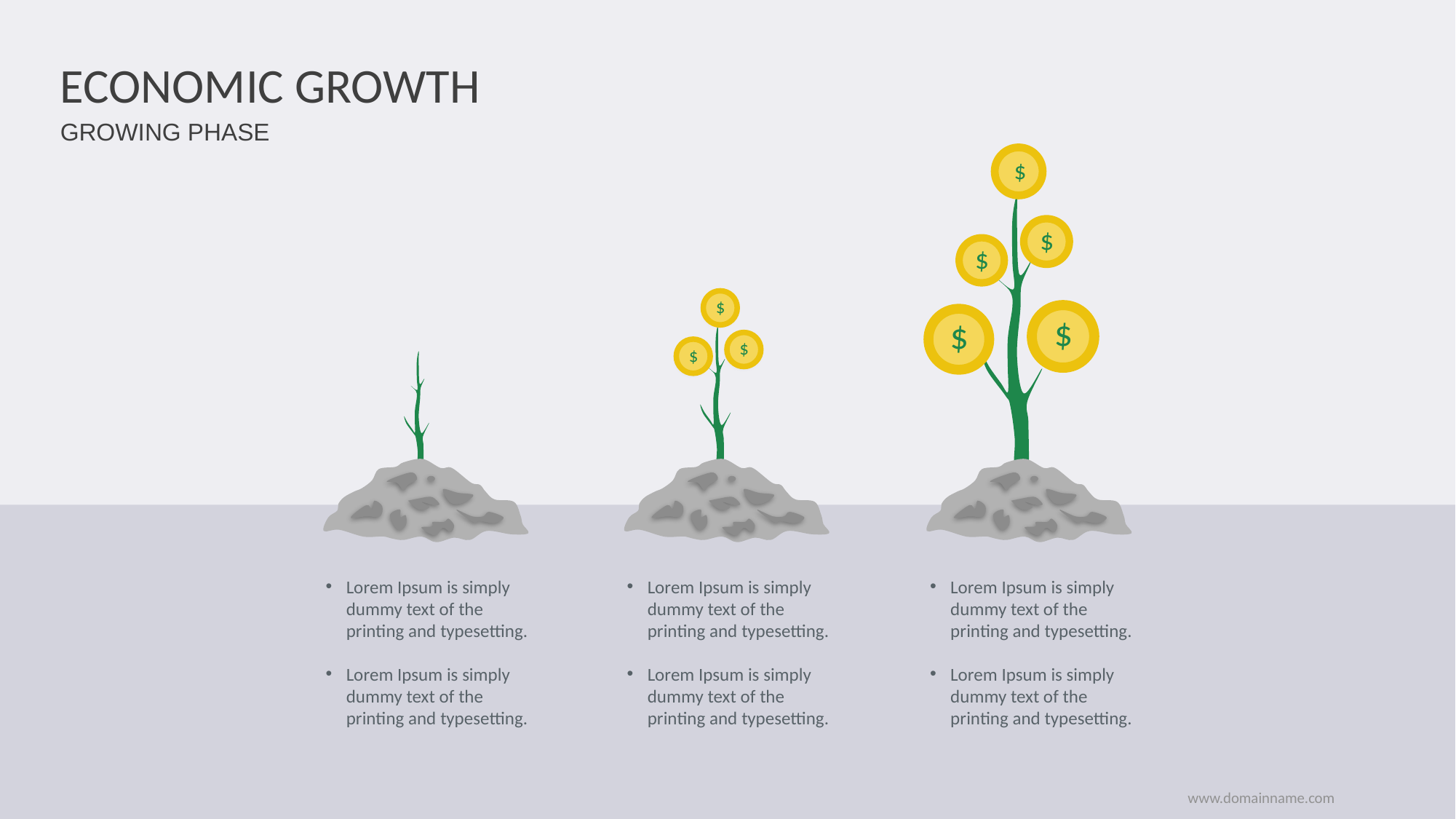

ECONOMIC GROWTH
GROWING PHASE

$
$
$
$
$

$
$
$

Lorem Ipsum is simply dummy text of the printing and typesetting.

Lorem Ipsum is simply dummy text of the printing and typesetting.
Lorem Ipsum is simply dummy text of the printing and typesetting.

Lorem Ipsum is simply dummy text of the printing and typesetting.
Lorem Ipsum is simply dummy text of the printing and typesetting.

Lorem Ipsum is simply dummy text of the printing and typesetting.
www.domainname.com
Logo Company
3